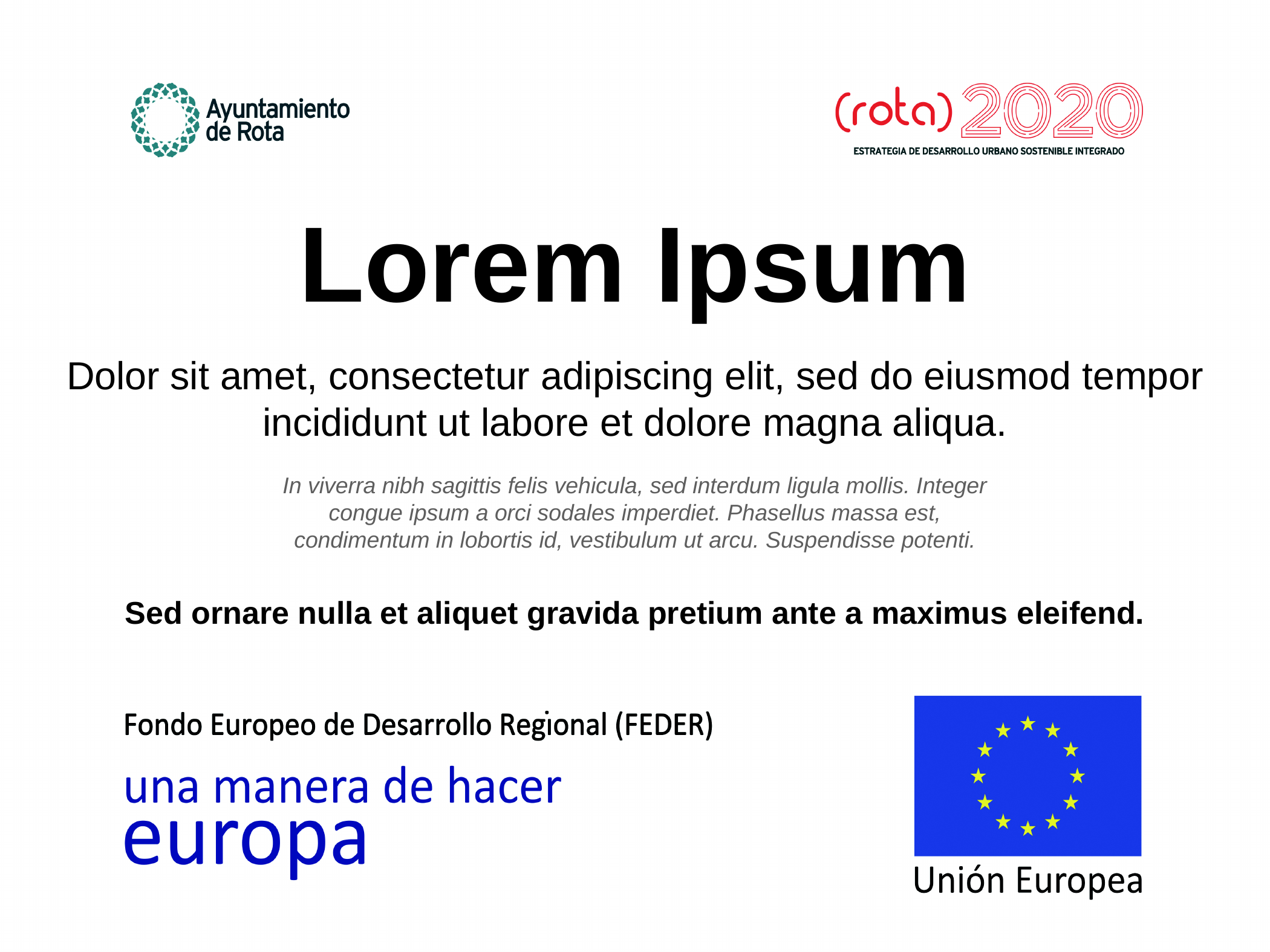

Lorem Ipsum

Dolor sit amet, consectetur adipiscing elit, sed do eiusmod tempor incididunt ut labore et dolore magna aliqua.
In viverra nibh sagittis felis vehicula, sed interdum ligula mollis. Integer congue ipsum a orci sodales imperdiet. Phasellus massa est, condimentum in lobortis id, vestibulum ut arcu. Suspendisse potenti.
Sed ornare nulla et aliquet gravida pretium ante a maximus eleifend.